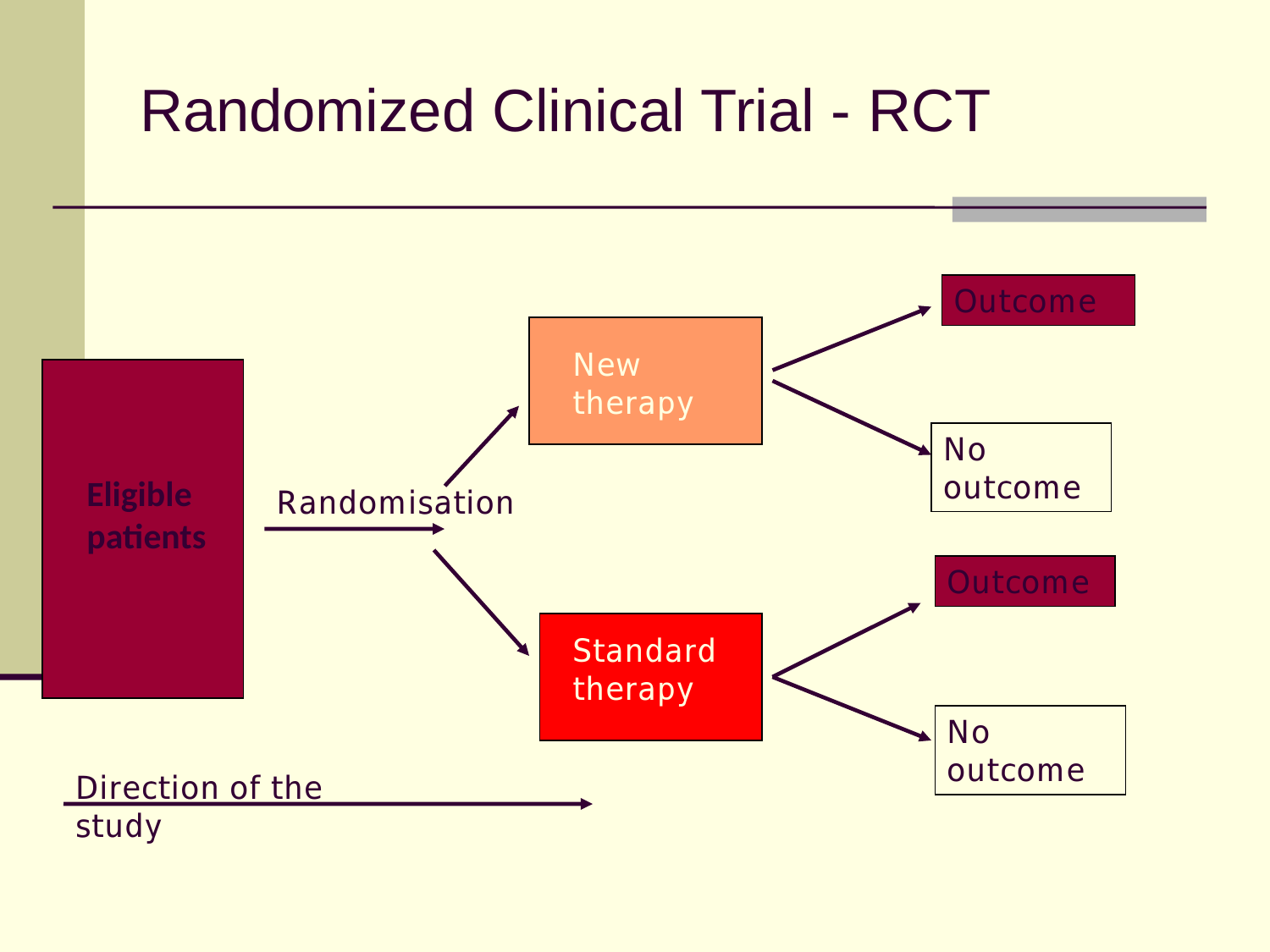

Randomized Clinical Trial - RCT
Outcome

New  therapy

No outcome
Eligible patients
Randomisation

Outcome

Standard therapy

No outcome
Direction of the study